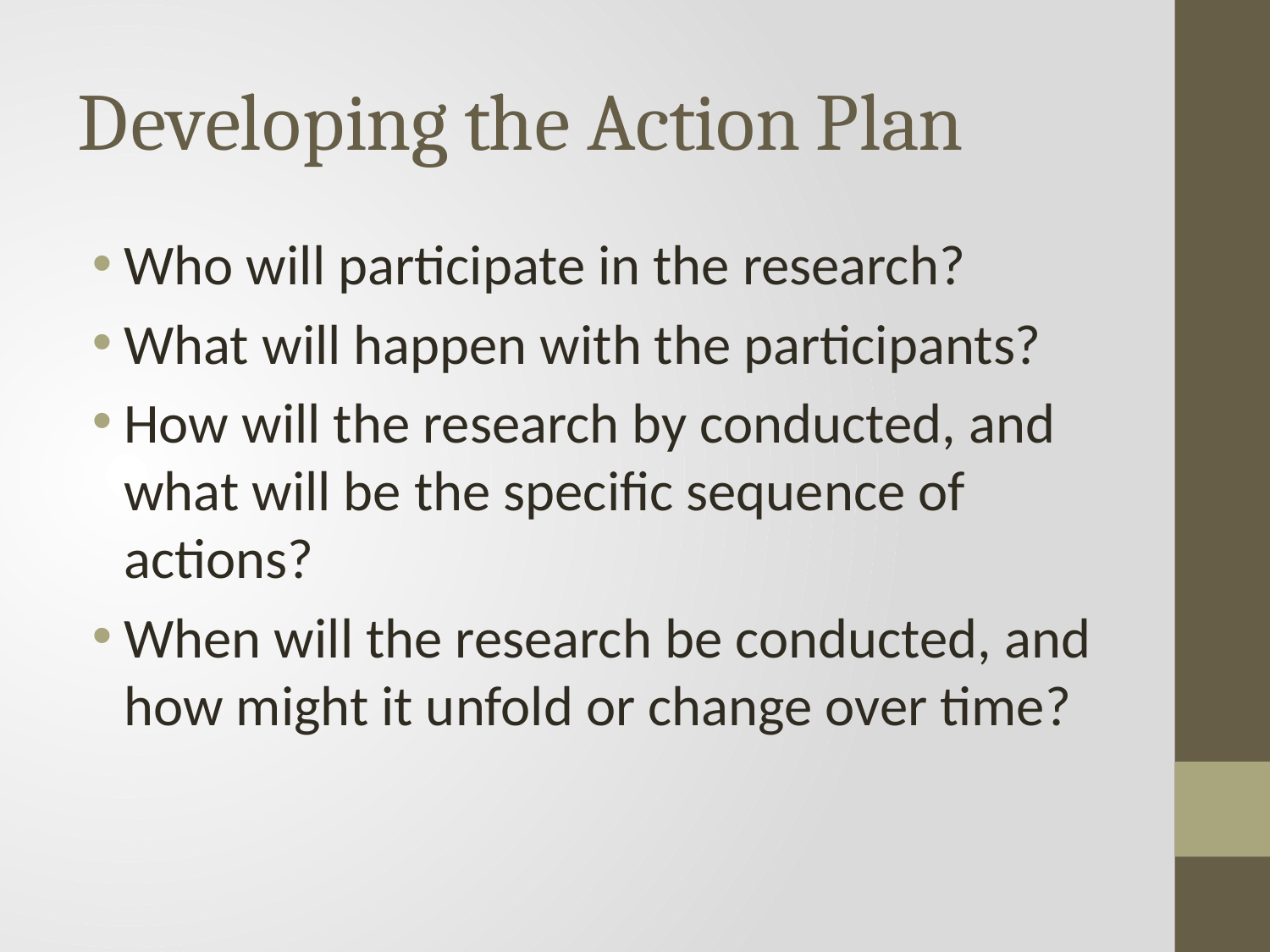

# Developing the Action Plan
Who will participate in the research?
What will happen with the participants?
How will the research by conducted, and what will be the specific sequence of actions?
When will the research be conducted, and how might it unfold or change over time?